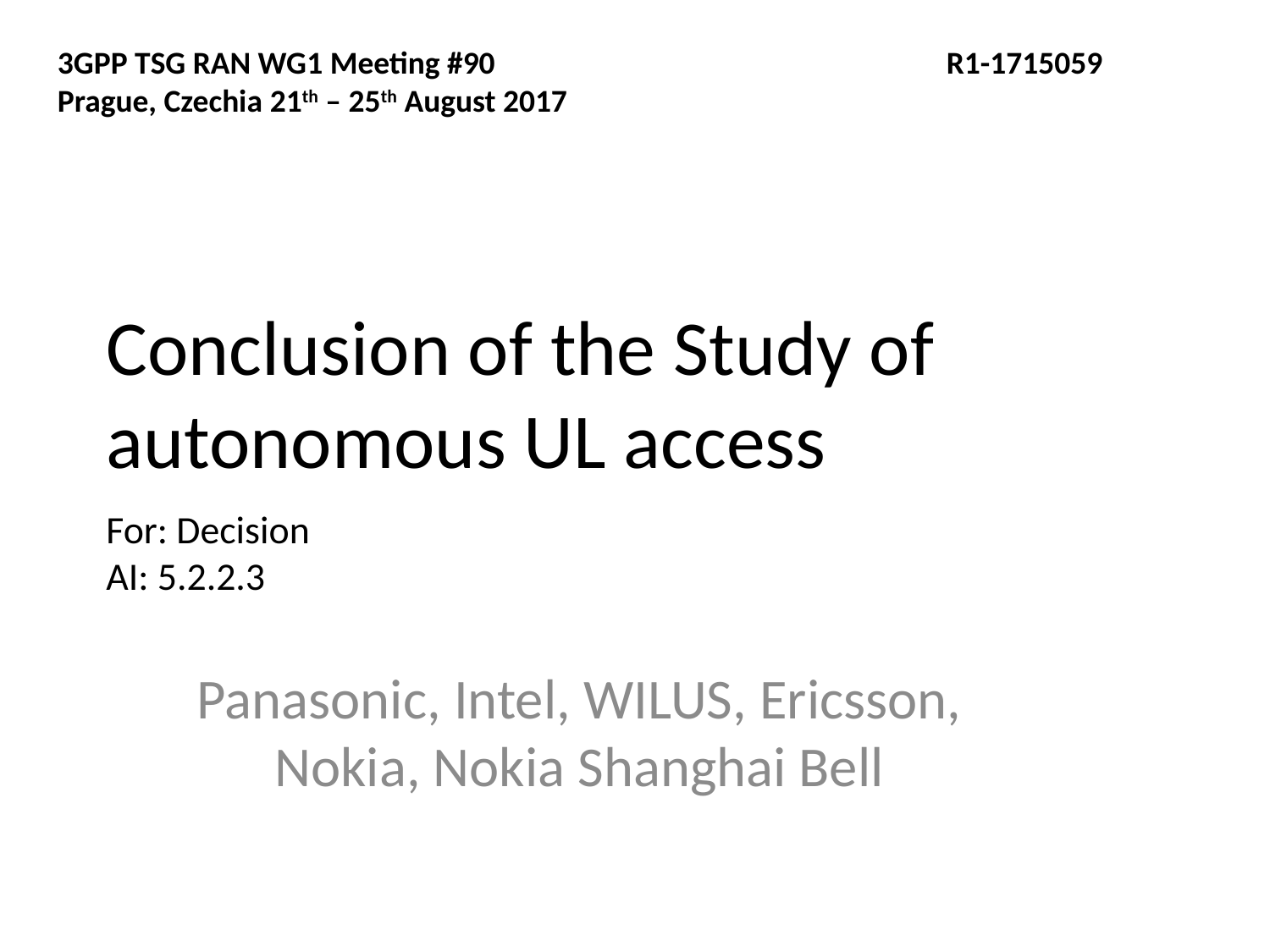

3GPP TSG RAN WG1 Meeting #90			        	R1-1715059
Prague, Czechia 21th – 25th August 2017
# Conclusion of the Study of autonomous UL access For: Decision AI: 5.2.2.3
Panasonic, Intel, WILUS, Ericsson, Nokia, Nokia Shanghai Bell